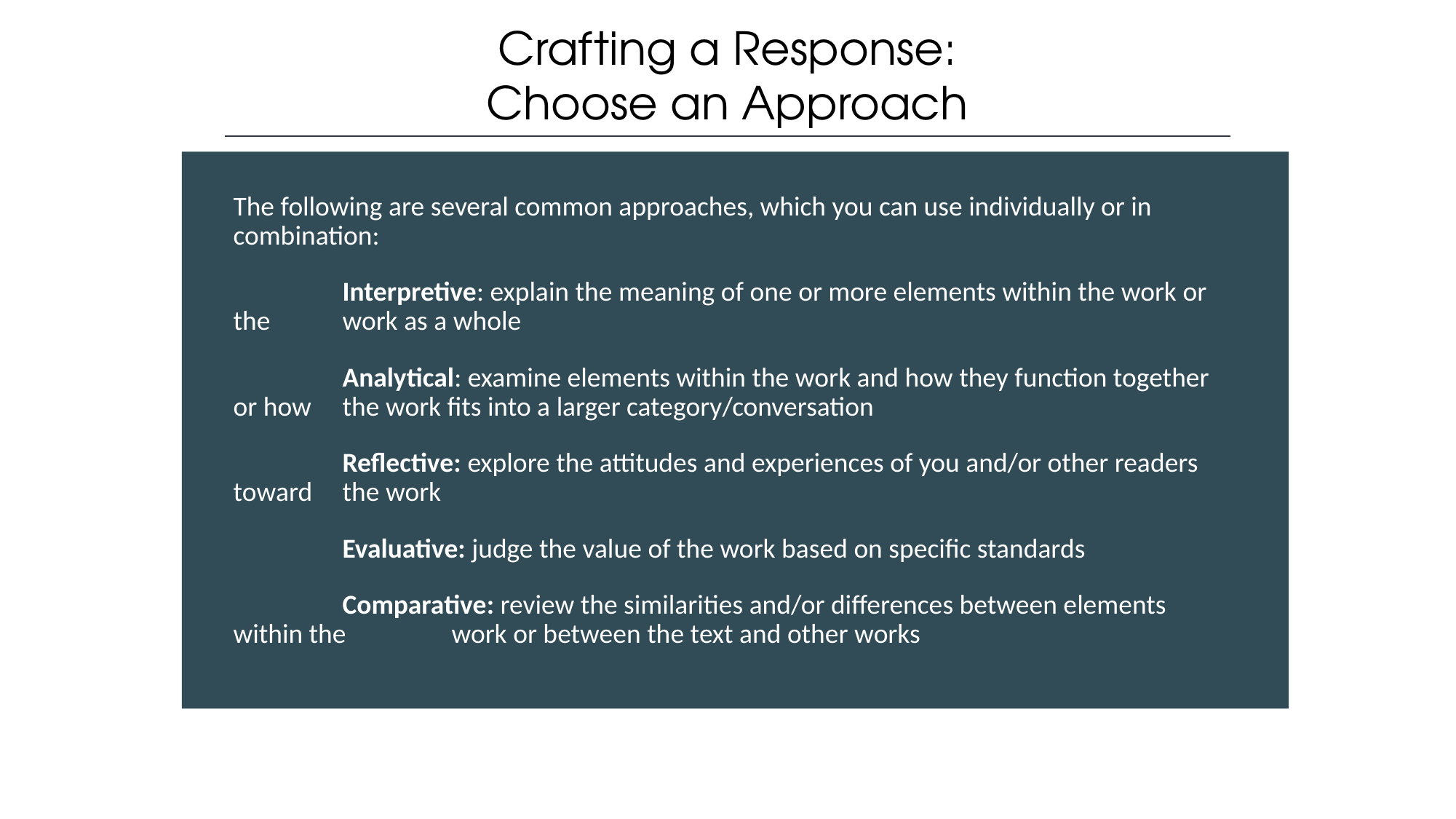

Crafting a Response:
Choose an Approach
HAWKES LEARNING

The following are several common approaches, which you can use individually or in combination:
	Interpretive: explain the meaning of one or more elements within the work or the 	work as a whole
	Analytical: examine elements within the work and how they function together or how 	the work fits into a larger category/conversation
	Reflective: explore the attitudes and experiences of you and/or other readers toward 	the work
	Evaluative: judge the value of the work based on specific standards
	Comparative: review the similarities and/or differences between elements within the 	work or between the text and other works